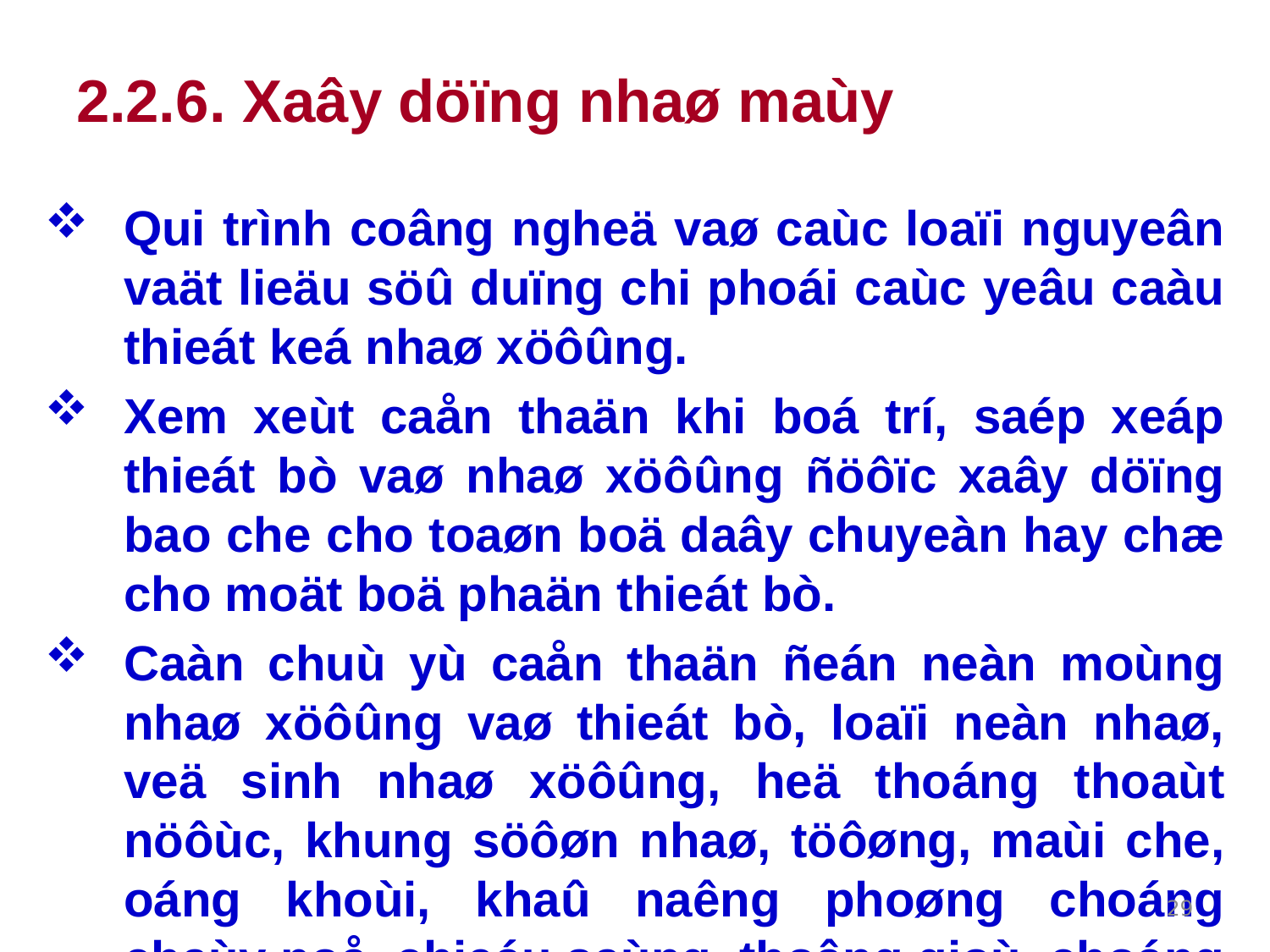

# 2.2.6. Xaây döïng nhaø maùy
Qui trình coâng ngheä vaø caùc loaïi nguyeân vaät lieäu söû duïng chi phoái caùc yeâu caàu thieát keá nhaø xöôûng.
Xem xeùt caån thaän khi boá trí, saép xeáp thieát bò vaø nhaø xöôûng ñöôïc xaây döïng bao che cho toaøn boä daây chuyeàn hay chæ cho moät boä phaän thieát bò.
Caàn chuù yù caån thaän ñeán neàn moùng nhaø xöôûng vaø thieát bò, loaïi neàn nhaø, veä sinh nhaø xöôûng, heä thoáng thoaùt nöôùc, khung söôøn nhaø, töôøng, maùi che, oáng khoùi, khaû naêng phoøng choáng chaùy noå, chieáu saùng, thoâng gioù, choáng noùng, ñieàu hoaø khoâng khí, khu vöïc maùy phaùt vaø traïm bieán ñieän.
29